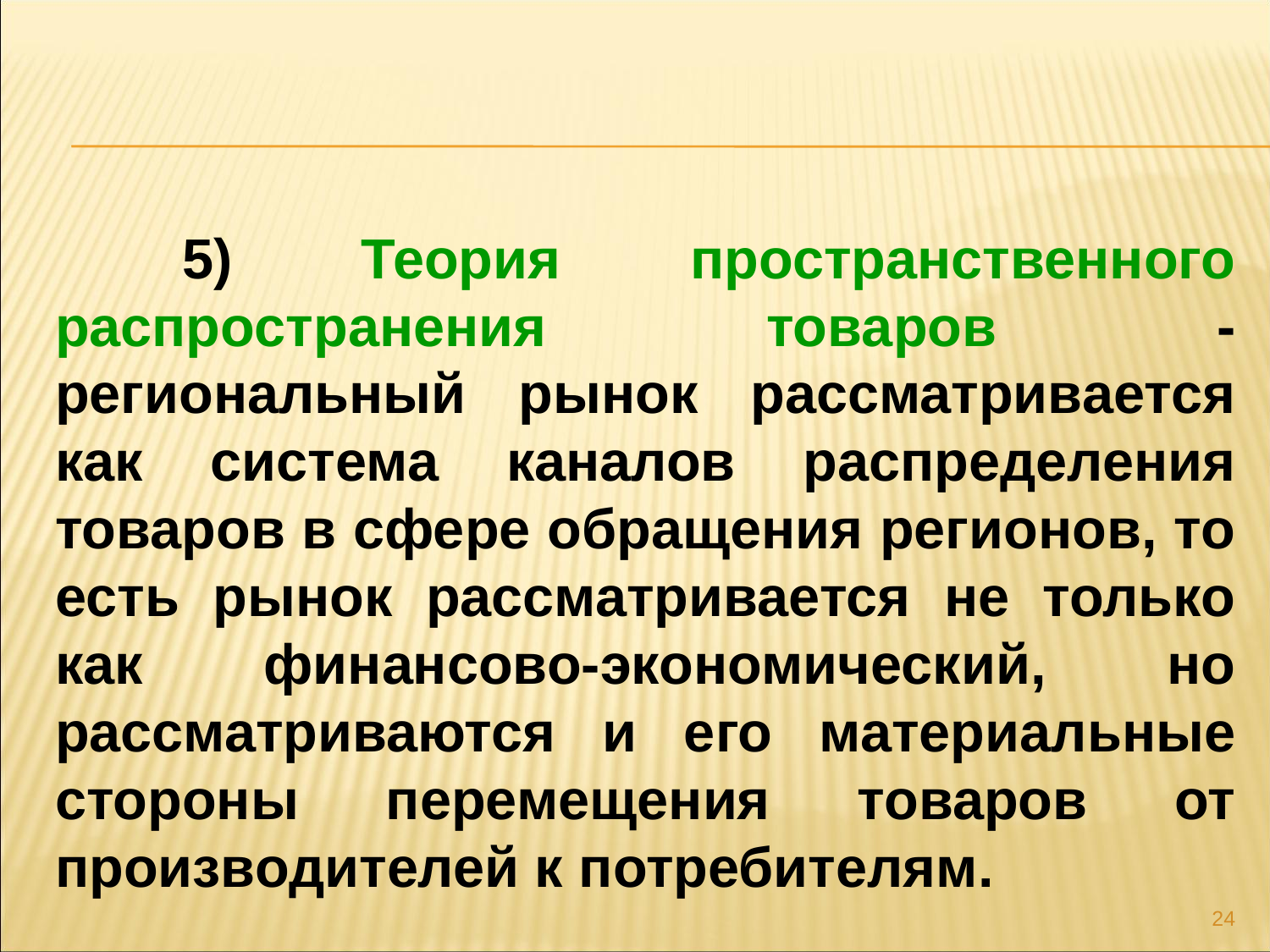

5) Теория пространственного распространения товаров - региональный рынок рассматривается как система каналов распределения товаров в сфере обращения регионов, то есть рынок рассматривается не только как финансово-экономический, но рассматриваются и его материальные стороны перемещения товаров от производителей к потребителям.
24